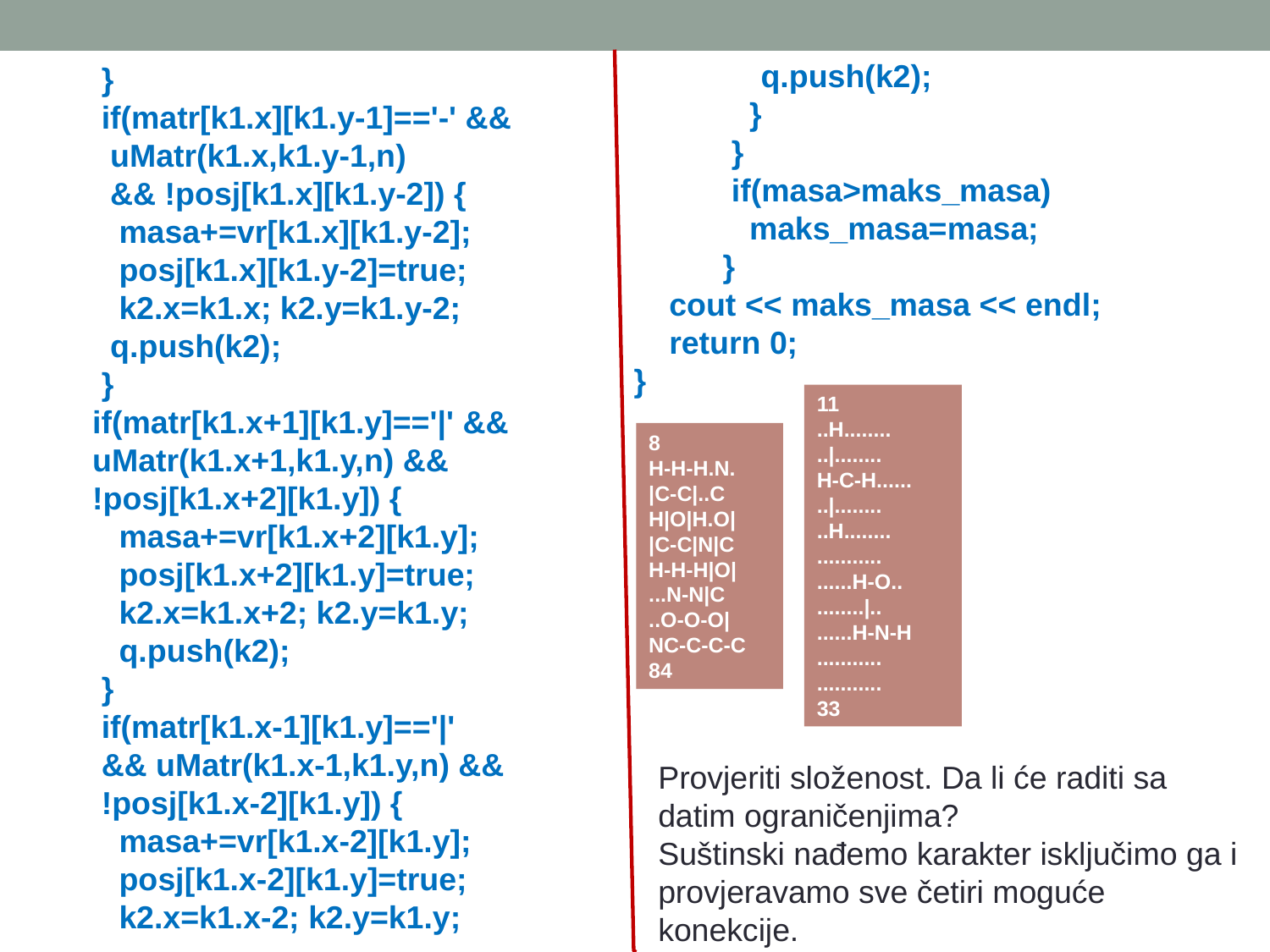

q.push(k2);
             }
           }
           if(masa>maks_masa)
             maks_masa=masa;
          }
    cout << maks_masa << endl;
    return 0;
}
          }
          if(matr[k1.x][k1.y-1]=='-' &&
           uMatr(k1.x,k1.y-1,n)
           && !posj[k1.x][k1.y-2]) {
            masa+=vr[k1.x][k1.y-2];
            posj[k1.x][k1.y-2]=true;
            k2.x=k1.x; k2.y=k1.y-2;
           q.push(k2);
          }
         if(matr[k1.x+1][k1.y]=='|' &&
         uMatr(k1.x+1,k1.y,n) &&
         !posj[k1.x+2][k1.y]) {
            masa+=vr[k1.x+2][k1.y];
            posj[k1.x+2][k1.y]=true;
            k2.x=k1.x+2; k2.y=k1.y;
            q.push(k2);
          }
          if(matr[k1.x-1][k1.y]=='|'
          && uMatr(k1.x-1,k1.y,n) &&
          !posj[k1.x-2][k1.y]) {
            masa+=vr[k1.x-2][k1.y];
            posj[k1.x-2][k1.y]=true;
            k2.x=k1.x-2; k2.y=k1.y;
#

11
..H........
..|........
H-C-H......
..|........
..H........
...........
......H-O..
........|..
......H-N-H
...........
...........
33
8
H-H-H.N.
|C-C|..C
H|O|H.O|
|C-C|N|C
H-H-H|O|
...N-N|C
..O-O-O|
NC-C-C-C
84
Provjeriti složenost. Da li će raditi sa datim ograničenjima?
Suštinski nađemo karakter isključimo ga i provjeravamo sve četiri moguće konekcije.